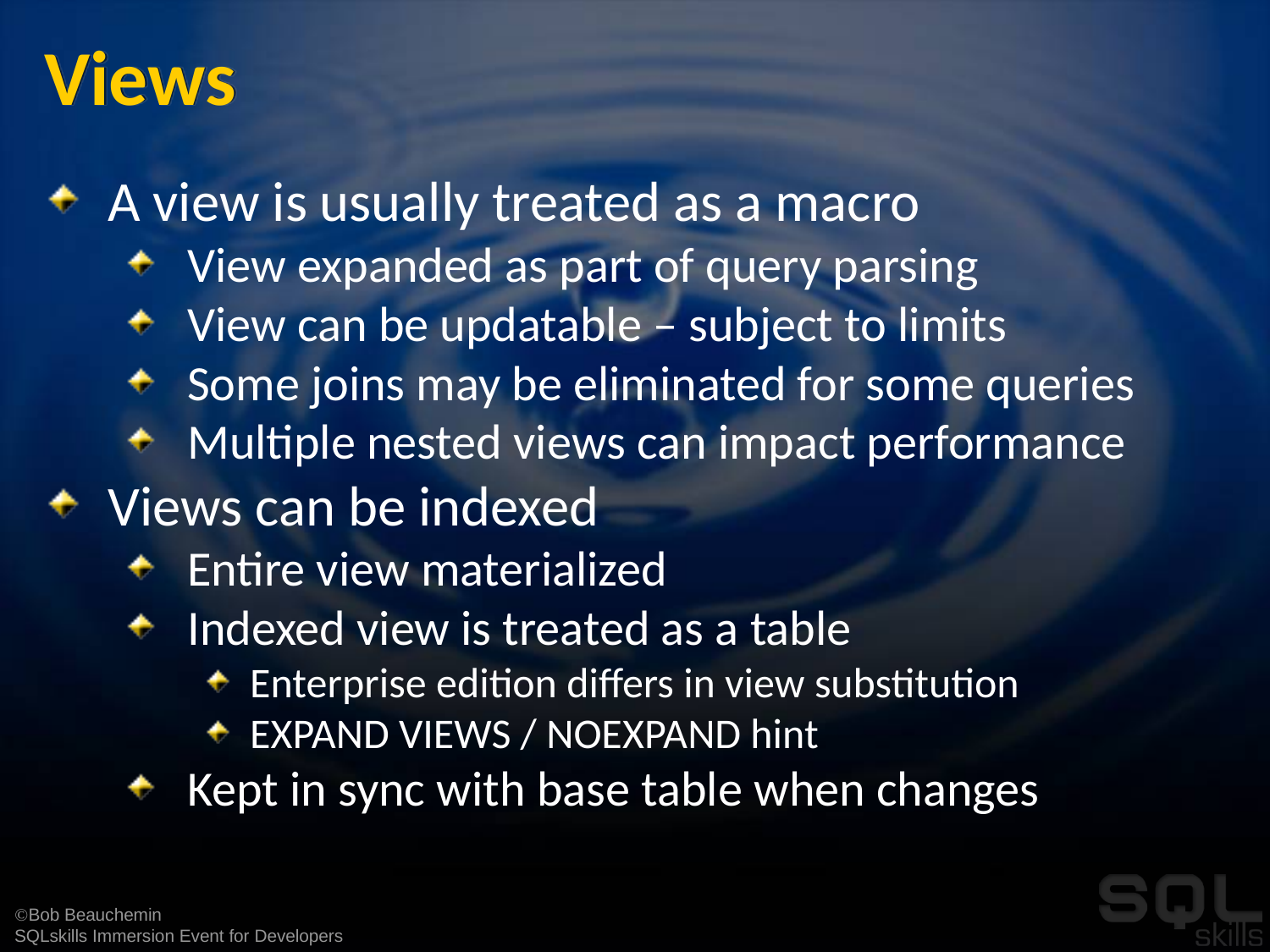

# Views
A view is usually treated as a macro
View expanded as part of query parsing
View can be updatable – subject to limits
Some joins may be eliminated for some queries
Multiple nested views can impact performance
Views can be indexed
Entire view materialized
Indexed view is treated as a table
Enterprise edition differs in view substitution
EXPAND VIEWS / NOEXPAND hint
Kept in sync with base table when changes